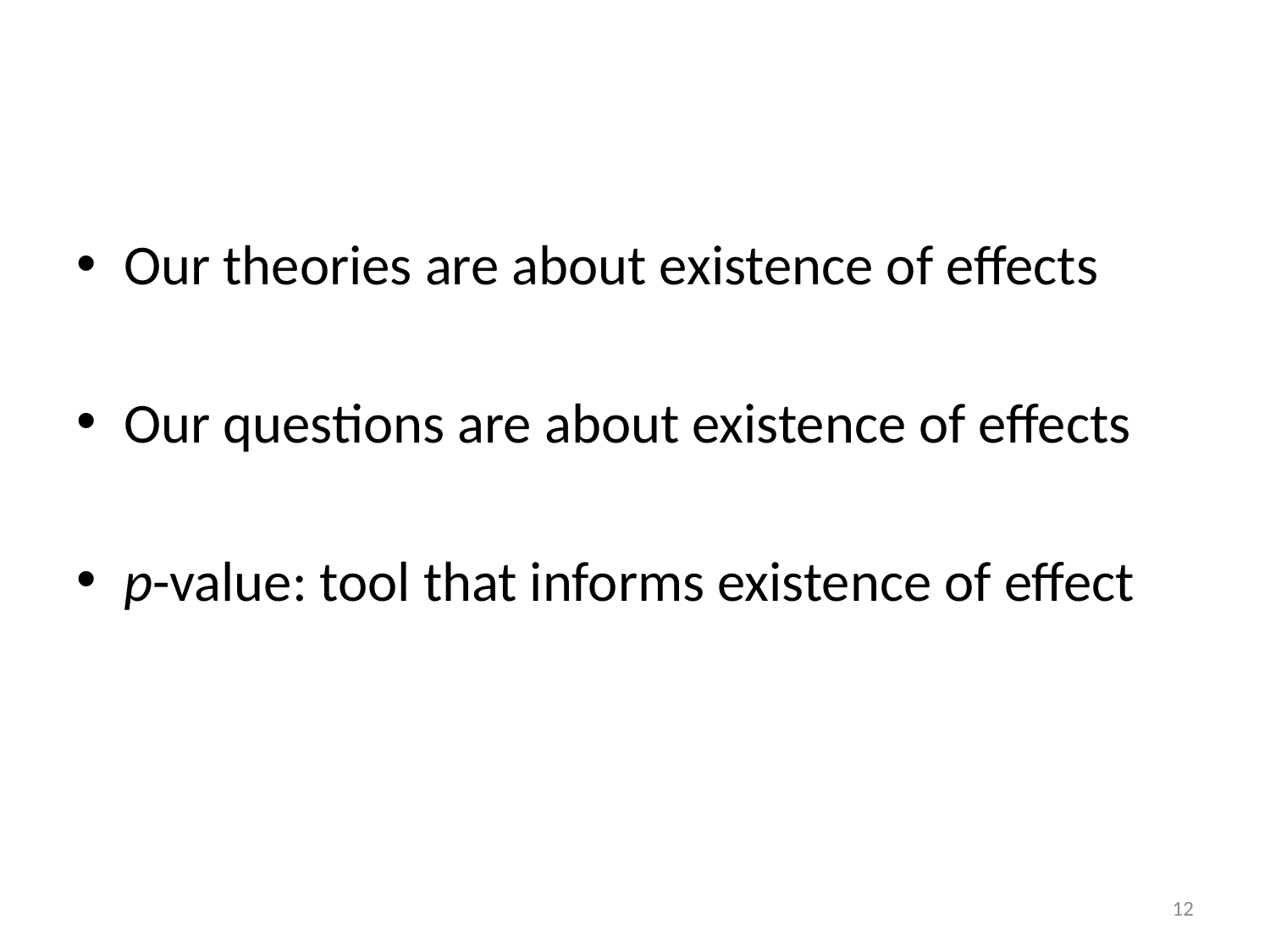

#
Our theories are about existence of effects

Our questions are about existence of effects

p-value: tool that informs existence of effect
12